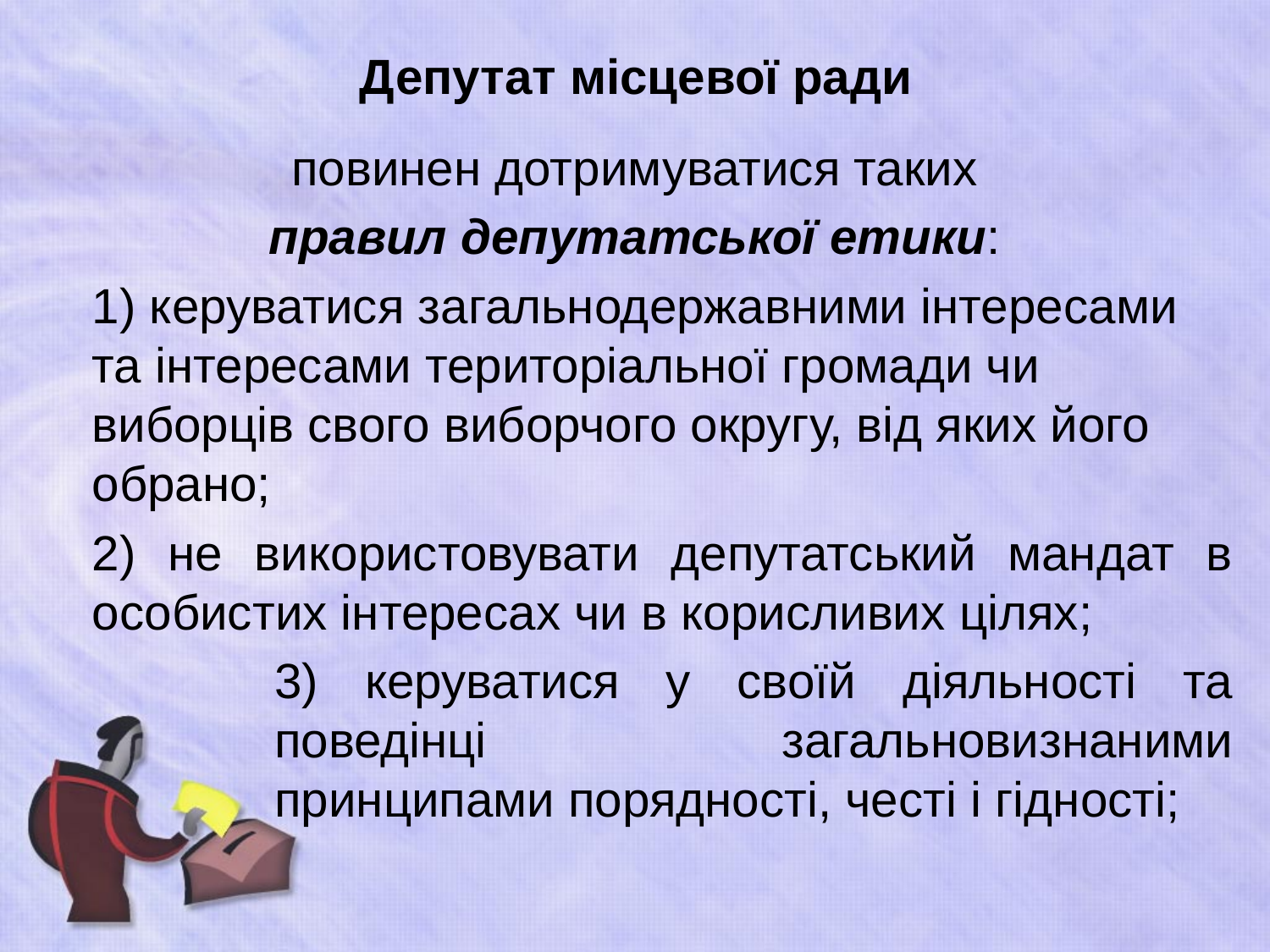

# Депутат місцевої ради
повинен дотримуватися таких
 правил депутатської етики:
1) керуватися загальнодержавними інтересами та інтересами територіальної громади чи виборців свого виборчого округу, від яких його обрано;
2) не використовувати депутатський мандат в особистих інтересах чи в корисливих цілях;
3) керуватися у своїй діяльності та поведінці загальновизнаними принципами порядності, честі і гідності;